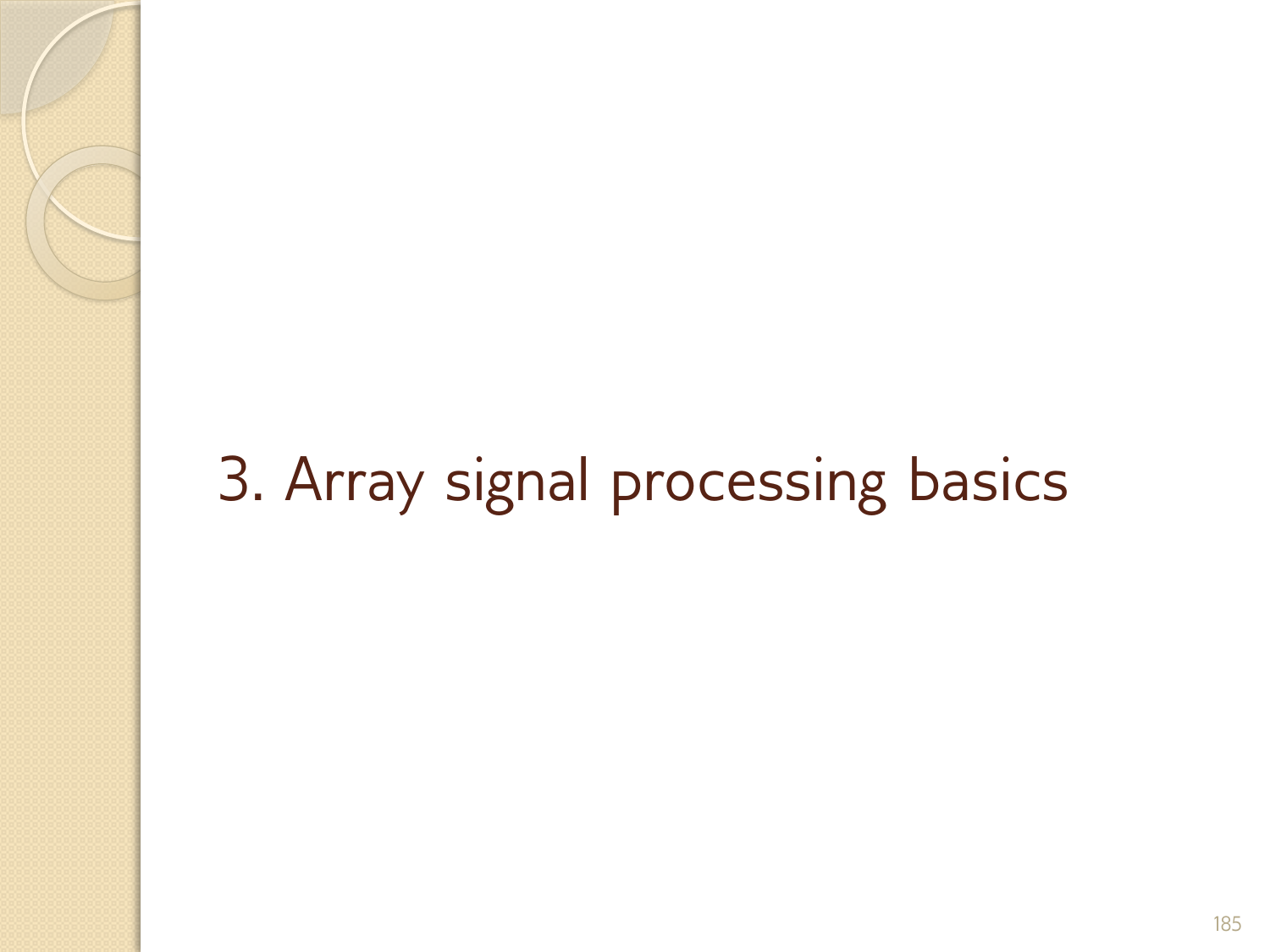

# 3. Array signal processing basics
185